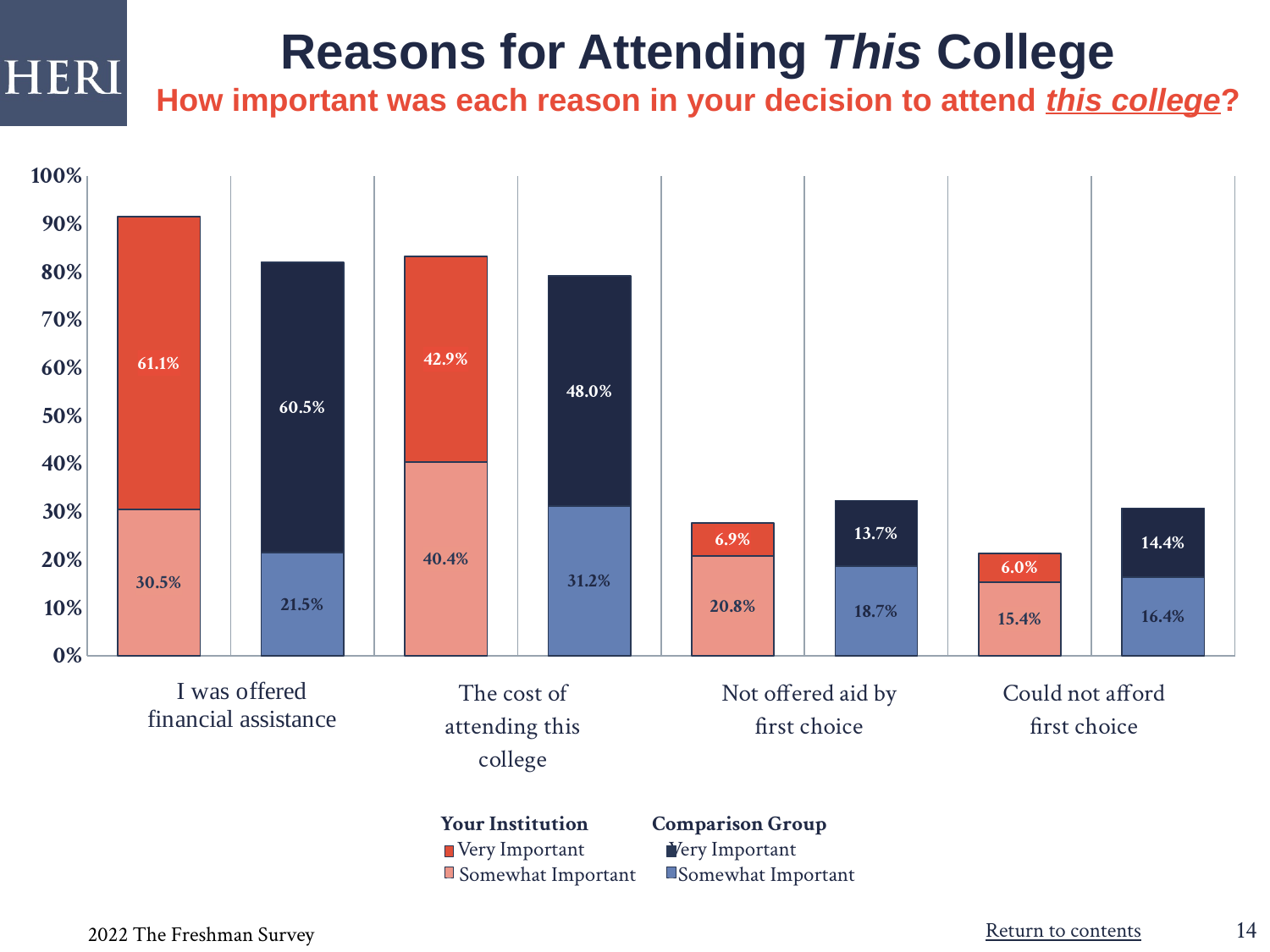

# Reasons for Attending This College How important was each reason in your decision to attend this college?

### Chart

| Category | Somewhat Important | Very Important |
|---|---|---|
| Your Institution | 0.305 | 0.611 |
| Comparison Group | 0.215 | 0.605 |
| Your Institution | 0.404 | 0.429 |
| Comparison Group | 0.312 | 0.48 |
| Your Institution | 0.208 | 0.069 |
| Comparison Group | 0.187 | 0.137 |
| Your Institution | 0.154 | 0.06 |
| Comparison Group | 0.164 | 0.144 |
 Your Institution               Comparison Group
     Very Important                  Very Important
     Somewhat Important         Somewhat Important

2022 The Freshman Survey
Return to contents
14